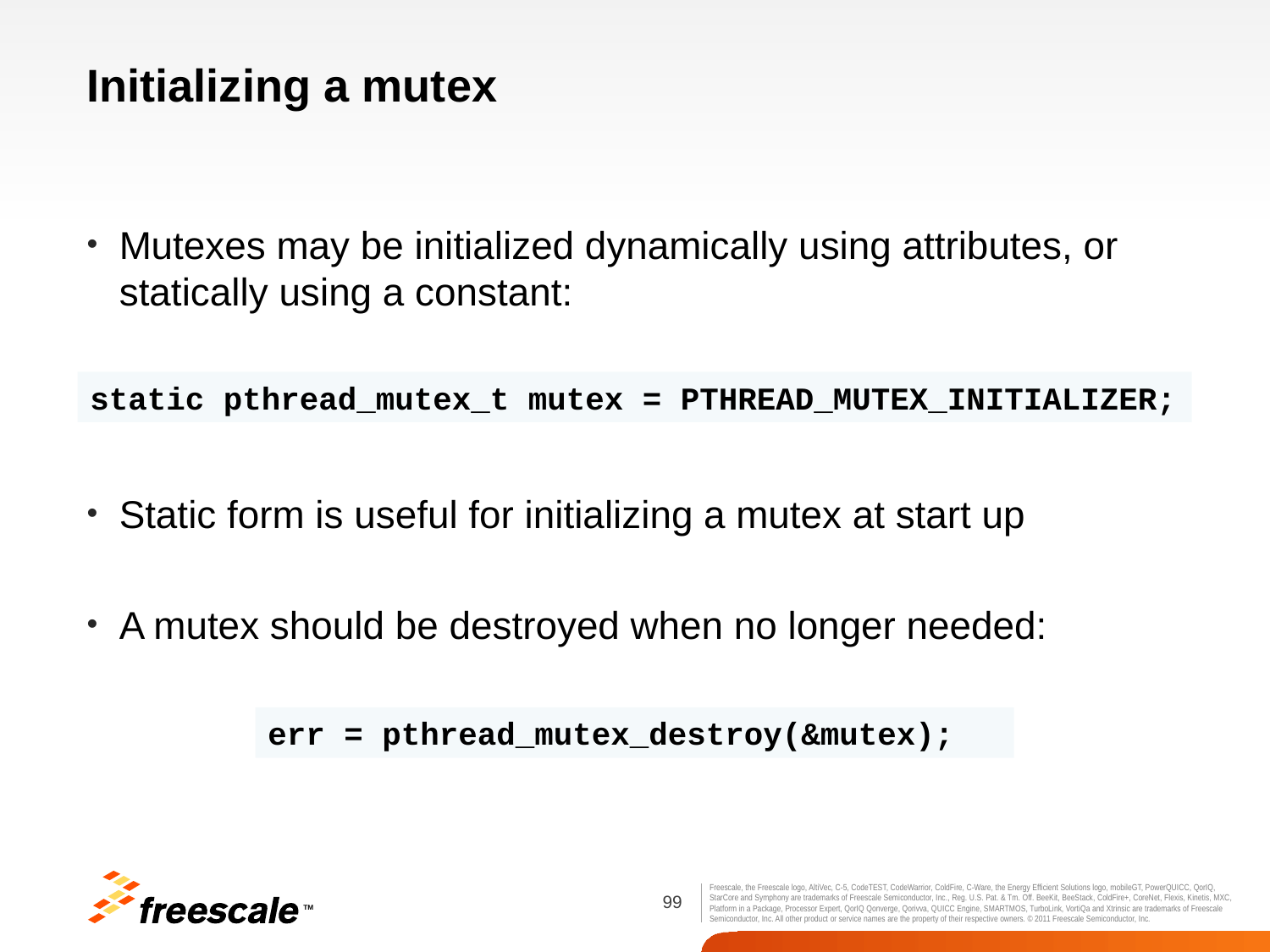

# Initializing a mutex
Mutexes may be initialized dynamically using attributes, or statically using a constant:

Static form is useful for initializing a mutex at start up
A mutex should be destroyed when no longer needed:
static pthread_mutex_t mutex = PTHREAD_MUTEX_INITIALIZER;
err = pthread_mutex_destroy(&mutex);